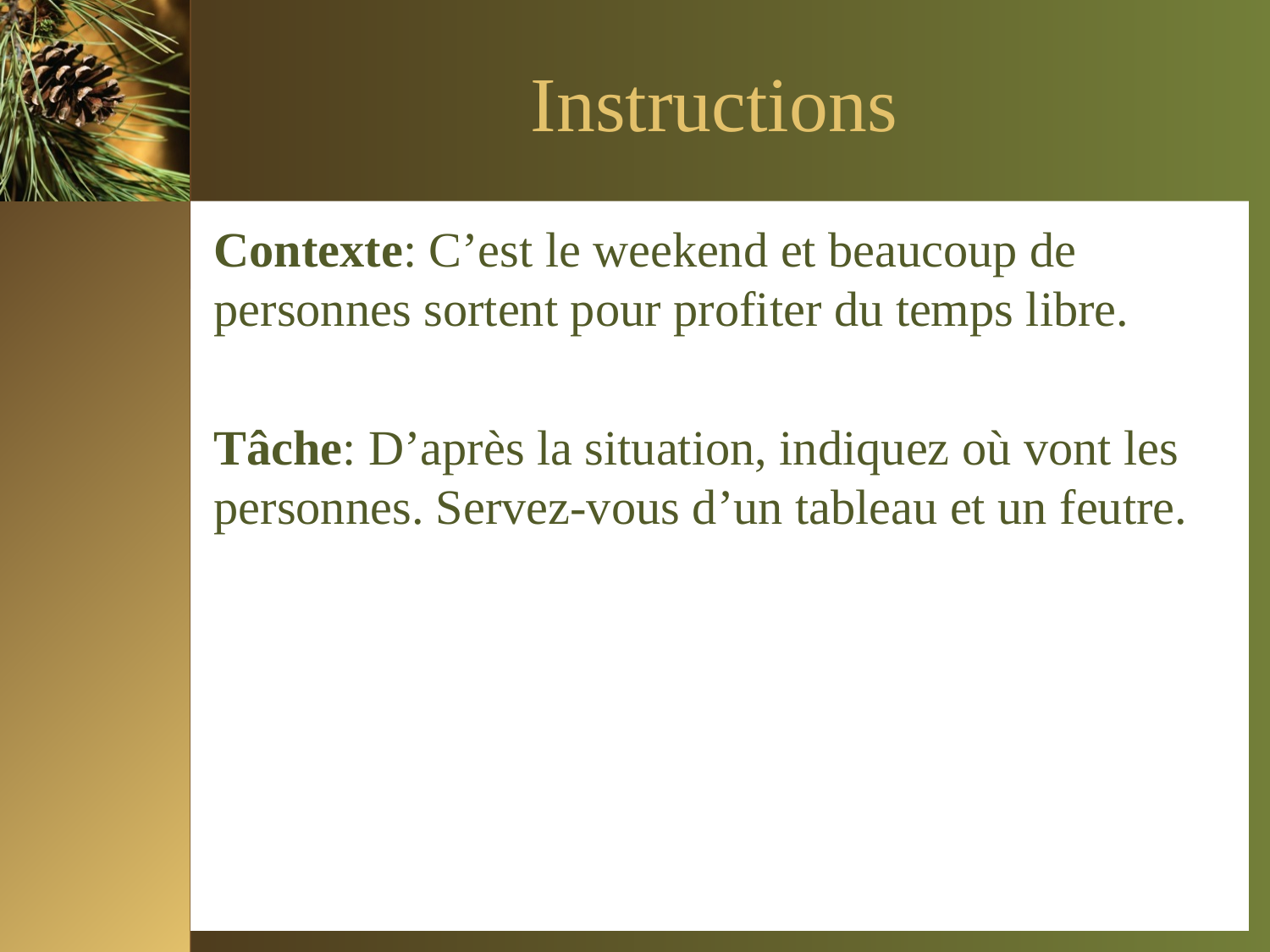

# Instructions
Contexte: C’est le weekend et beaucoup de personnes sortent pour profiter du temps libre.

Tâche: D’après la situation, indiquez où vont les personnes. Servez-vous d’un tableau et un feutre.